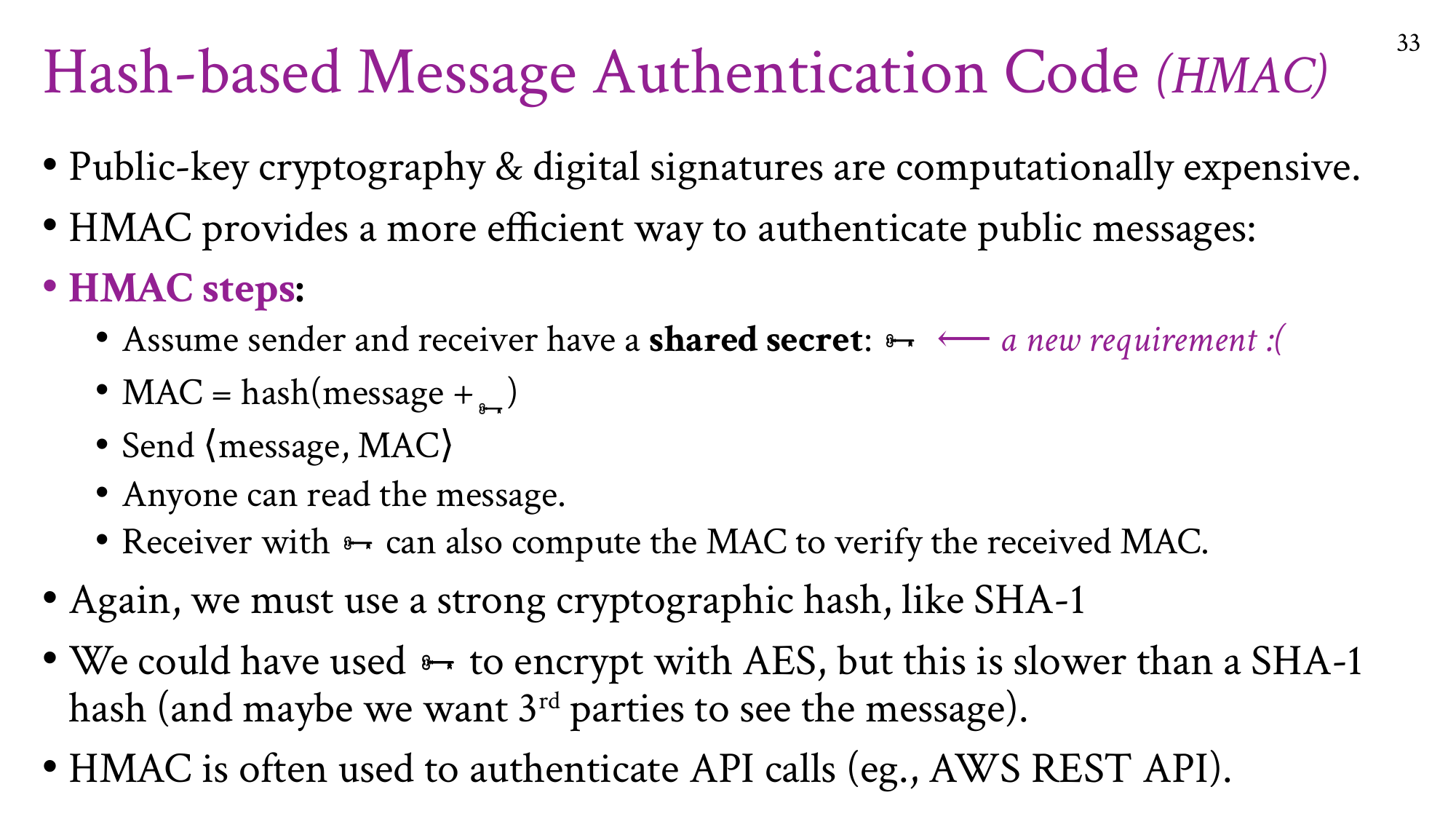

# Hash-based Message Authentication Code (HMAC)
Public-key cryptography & digital signatures are computationally expensive.
HMAC provides a more efficient way to authenticate public messages:
HMAC steps:
Assume sender and receiver have a shared secret: 🗝  ⟵ a new requirement :(
MAC = hash(message +🗝)
Send ⟨message, MAC⟩
Anyone can read the message.
Receiver with 🗝 can also compute the MAC to verify the received MAC.
Again, we must use a strong cryptographic hash, like SHA-1
We could have used 🗝 to encrypt with AES, but this is slower than a SHA-1 hash (and maybe we want 3rd parties to see the message).
HMAC is often used to authenticate API calls (eg., AWS REST API).